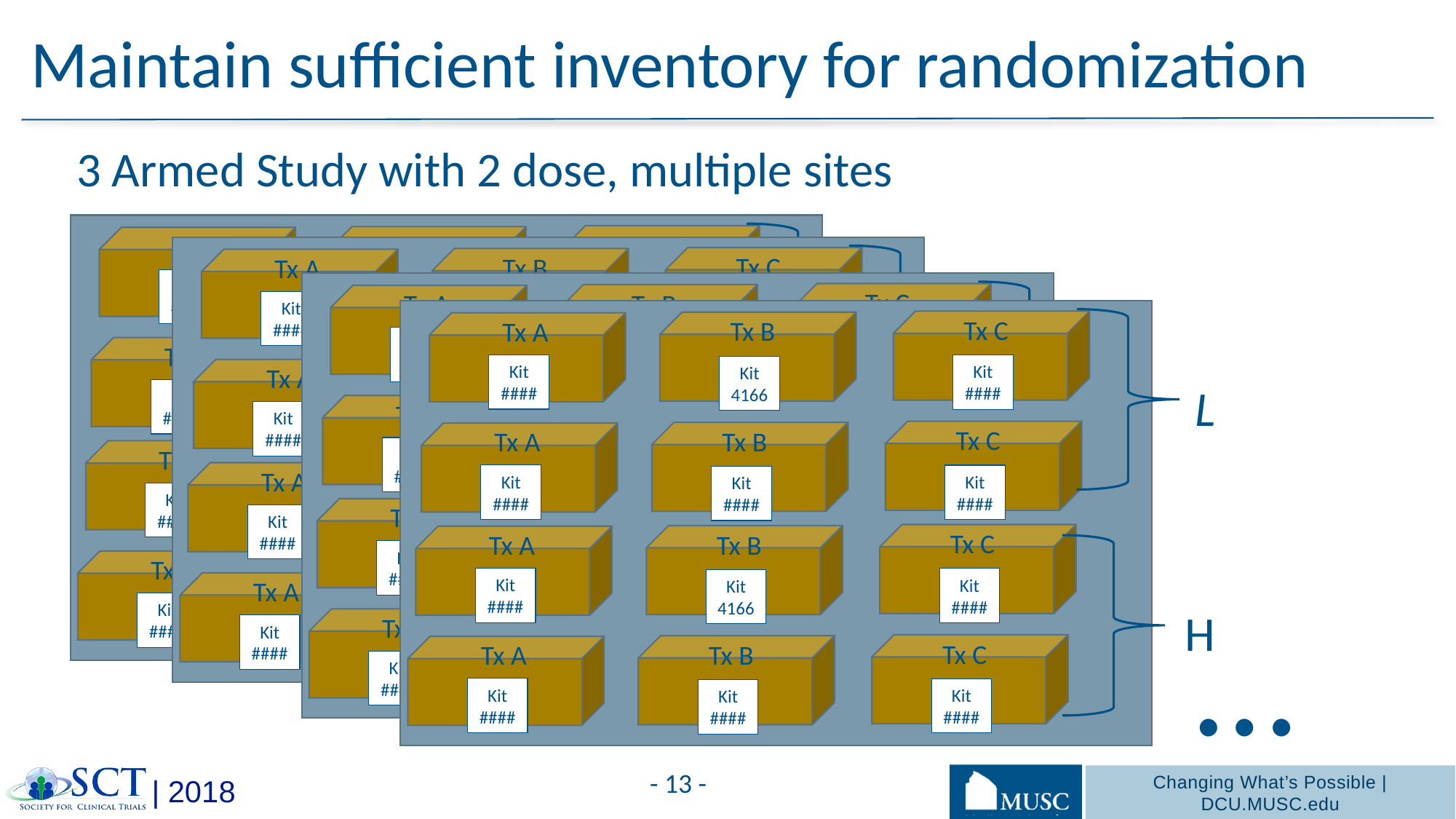

# Maintain sufficient inventory for randomization
3 Armed Study with 2 dose, multiple sites

Tx C

Kit ####
Tx B

Kit 4166
Tx A

Kit ####

L
Tx C

Kit ####
Tx B

Kit ####
Tx A

Kit ####
Tx C

Kit ####
Tx B

Kit 4166
Tx A

Kit ####

H
Tx C

Kit ####
Tx B

Kit ####
Tx A

Kit ####

Tx C

Kit ####
Tx B

Kit 4166
Tx A

Kit ####

L
Tx C

Kit ####
Tx B

Kit ####
Tx A

Kit ####
Tx C

Kit ####
Tx B

Kit 4166
Tx A

Kit ####

H
Tx C

Kit ####
Tx B

Kit ####
Tx A

Kit ####

Tx C

Kit ####
Tx B

Kit 4166
Tx A

Kit ####

L
Tx C

Kit ####
Tx B

Kit ####
Tx A

Kit ####
Tx C

Kit ####
Tx B

Kit 4166
Tx A

Kit ####

H
Tx C

Kit ####
Tx B

Kit ####
Tx A

Kit ####

Tx C

Kit ####
Tx B

Kit 4166
Tx A

Kit ####

L
Tx C

Kit ####
Tx B

Kit ####
Tx A

Kit ####
Tx C

Kit ####
Tx B

Kit 4166
Tx A

Kit ####

H
Tx C

Kit ####
Tx B

Kit ####
Tx A

Kit ####
…
- 13 -